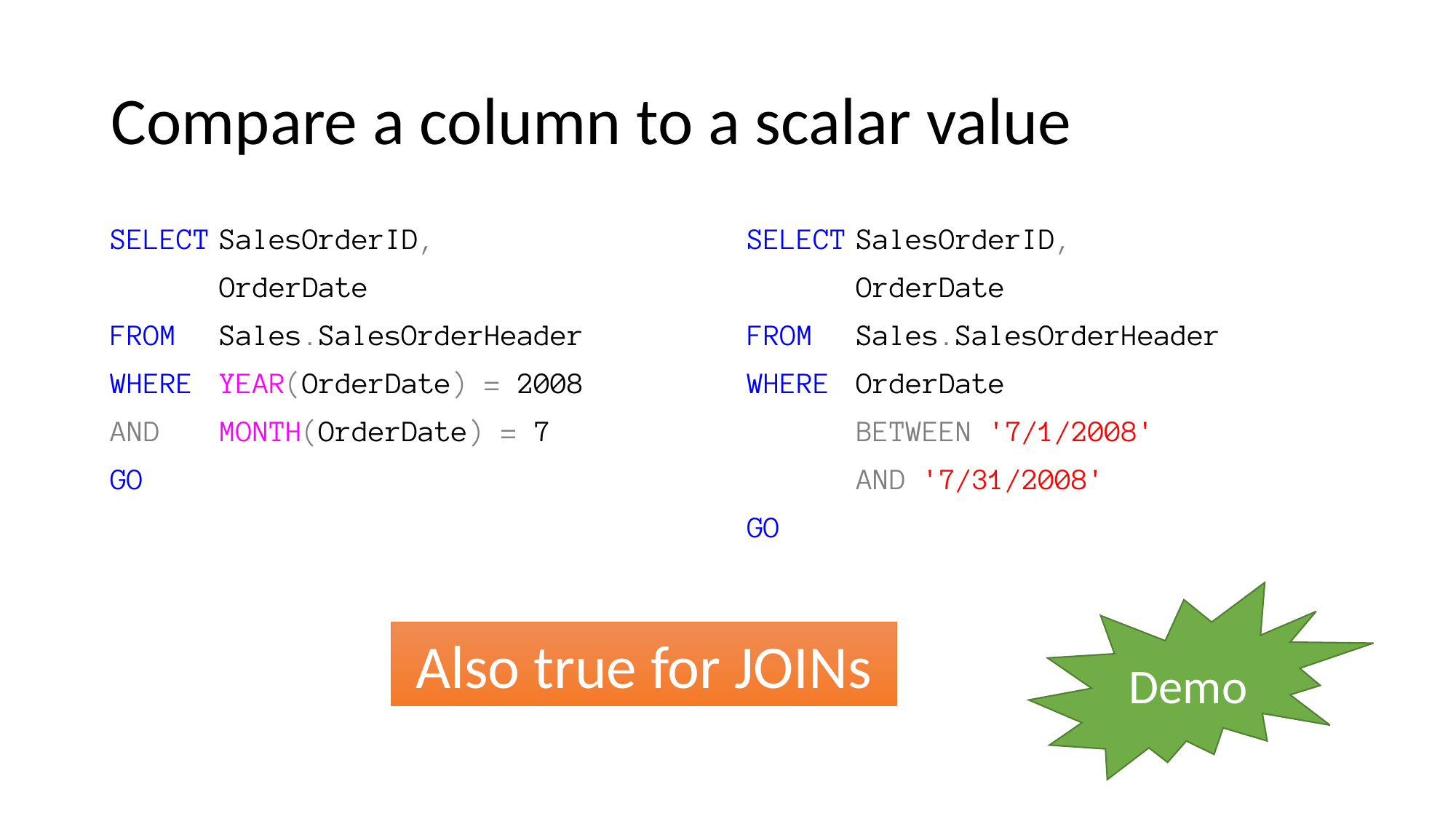

# Compare a column to a scalar value
SELECT	SalesOrderID,
	OrderDate
FROM	Sales.SalesOrderHeader
WHERE	YEAR(OrderDate) = 2008
AND	MONTH(OrderDate) = 7
GO

SELECT	SalesOrderID,
	OrderDate
FROM	Sales.SalesOrderHeader
WHERE	OrderDate
	BETWEEN '7/1/2008'
	AND '7/31/2008'
GO

Demo
 Also true for JOINs